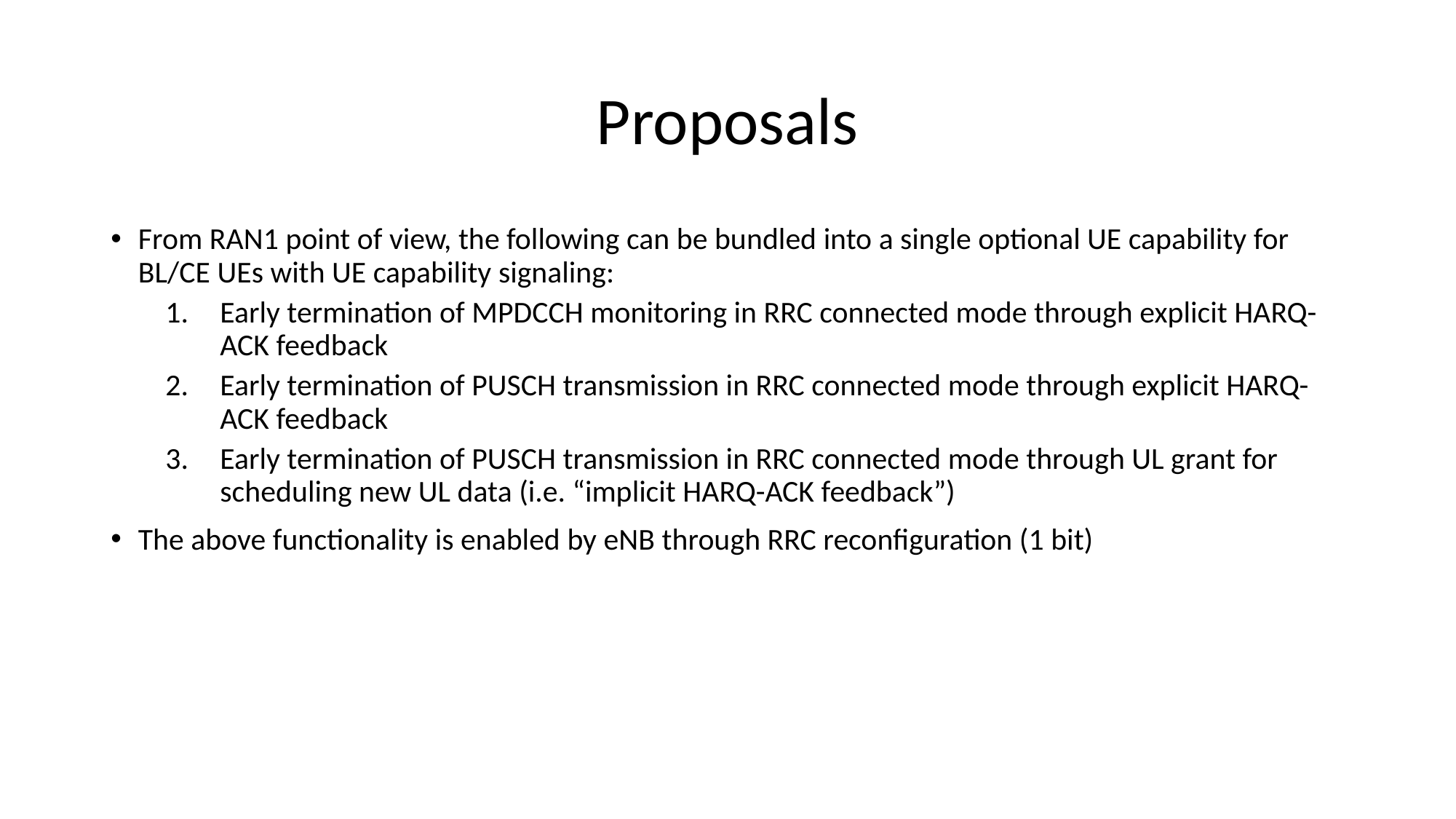

# Proposals
From RAN1 point of view, the following can be bundled into a single optional UE capability for BL/CE UEs with UE capability signaling:
Early termination of MPDCCH monitoring in RRC connected mode through explicit HARQ-ACK feedback
Early termination of PUSCH transmission in RRC connected mode through explicit HARQ-ACK feedback
Early termination of PUSCH transmission in RRC connected mode through UL grant for scheduling new UL data (i.e. “implicit HARQ-ACK feedback”)
The above functionality is enabled by eNB through RRC reconfiguration (1 bit)